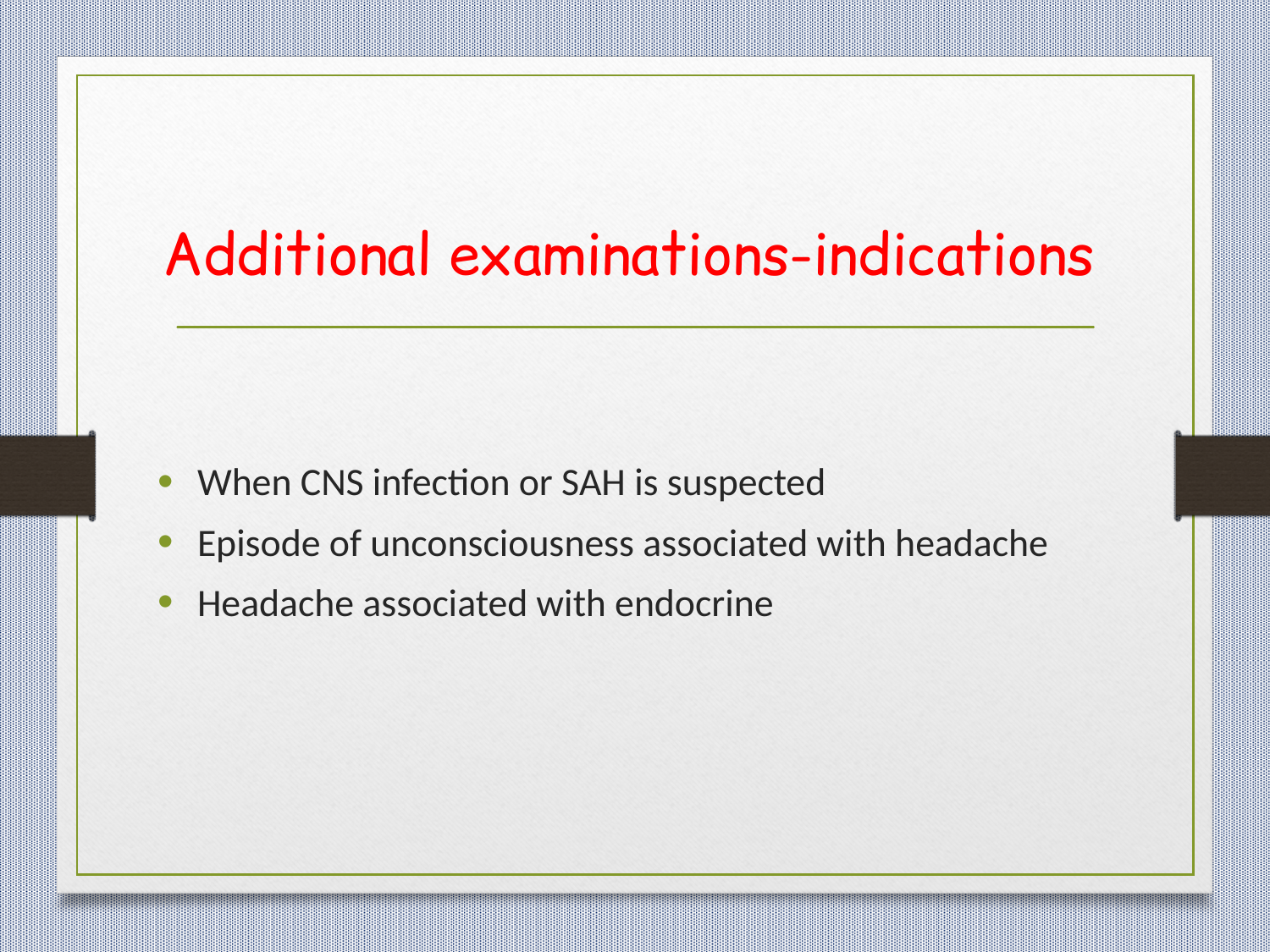

# Additional examinations-indications
When CNS infection or SAH is suspected
Episode of unconsciousness associated with headache
Headache associated with endocrine